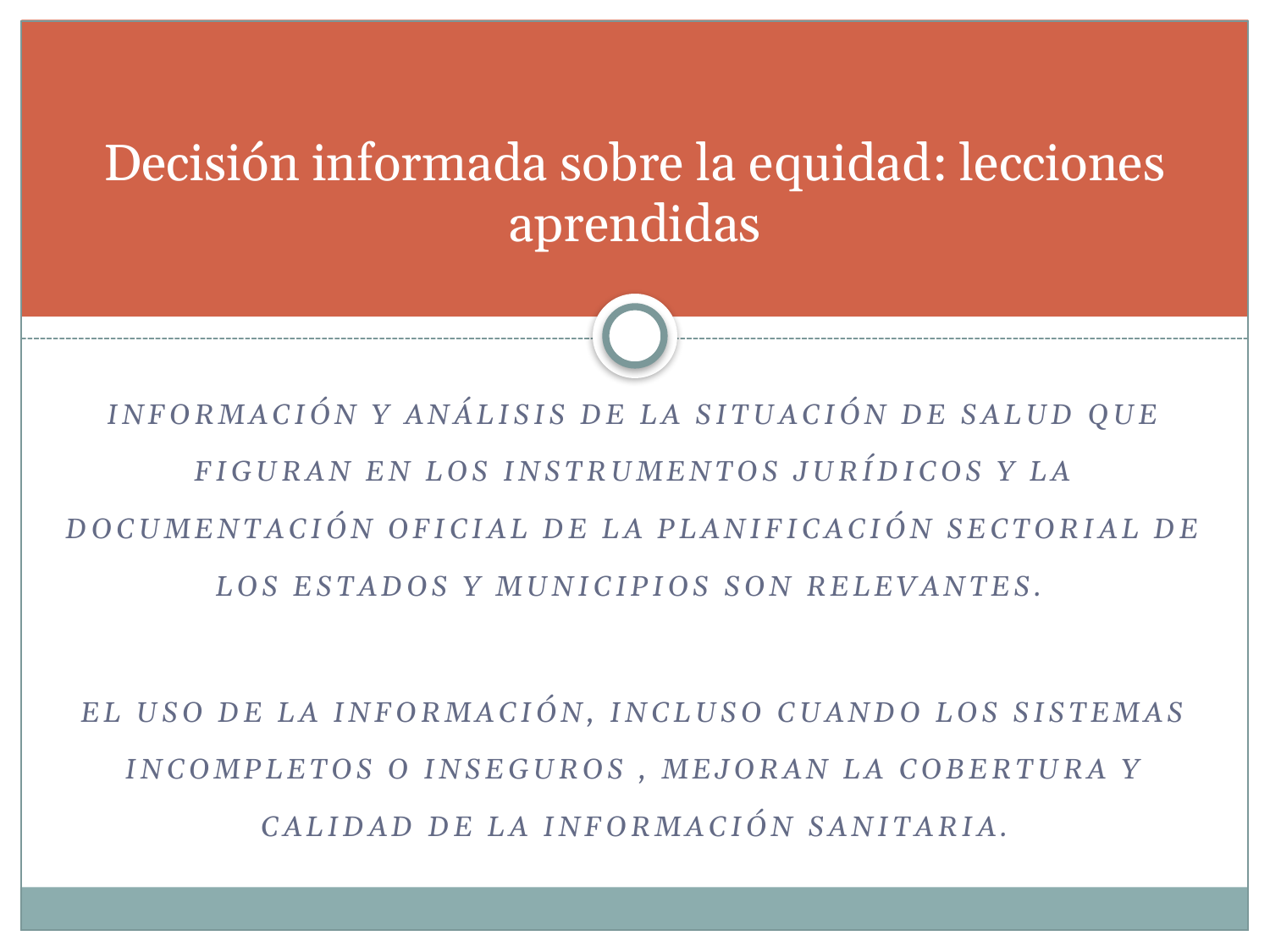

# Decisión informada sobre la equidad: lecciones aprendidas
información y análisis de la situación de salud que figuran en los instrumentos jurídicos y la documentación oficial de la planificación sectorial de los estados y municipios son relevantes.

El uso de la información, incluso cuando los sistemas incompletos o inseguros , mejoran la cobertura y calidad de la información sanitaria.